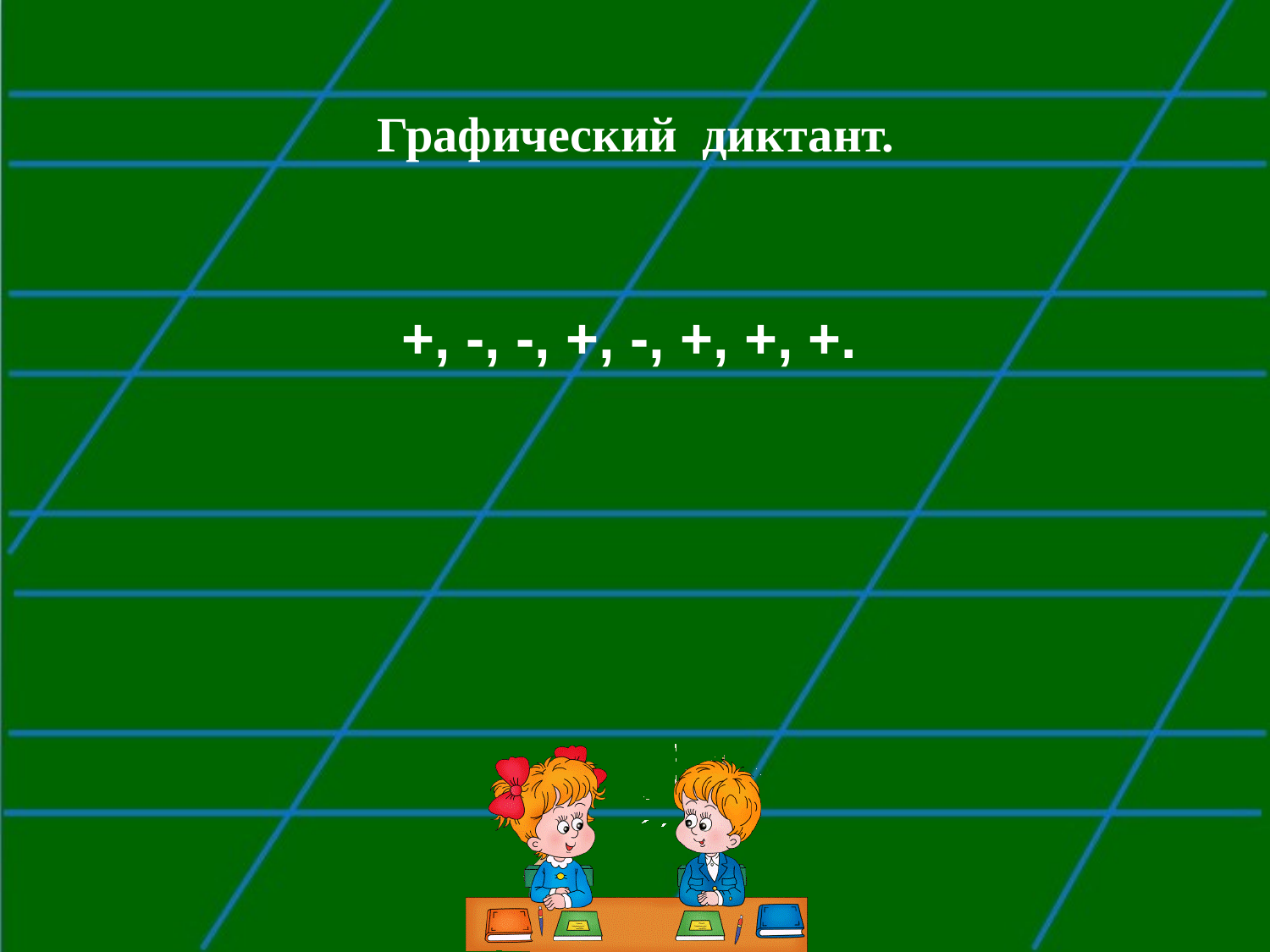

Графический  диктант.
+, -, -, +, -, +, +, +.